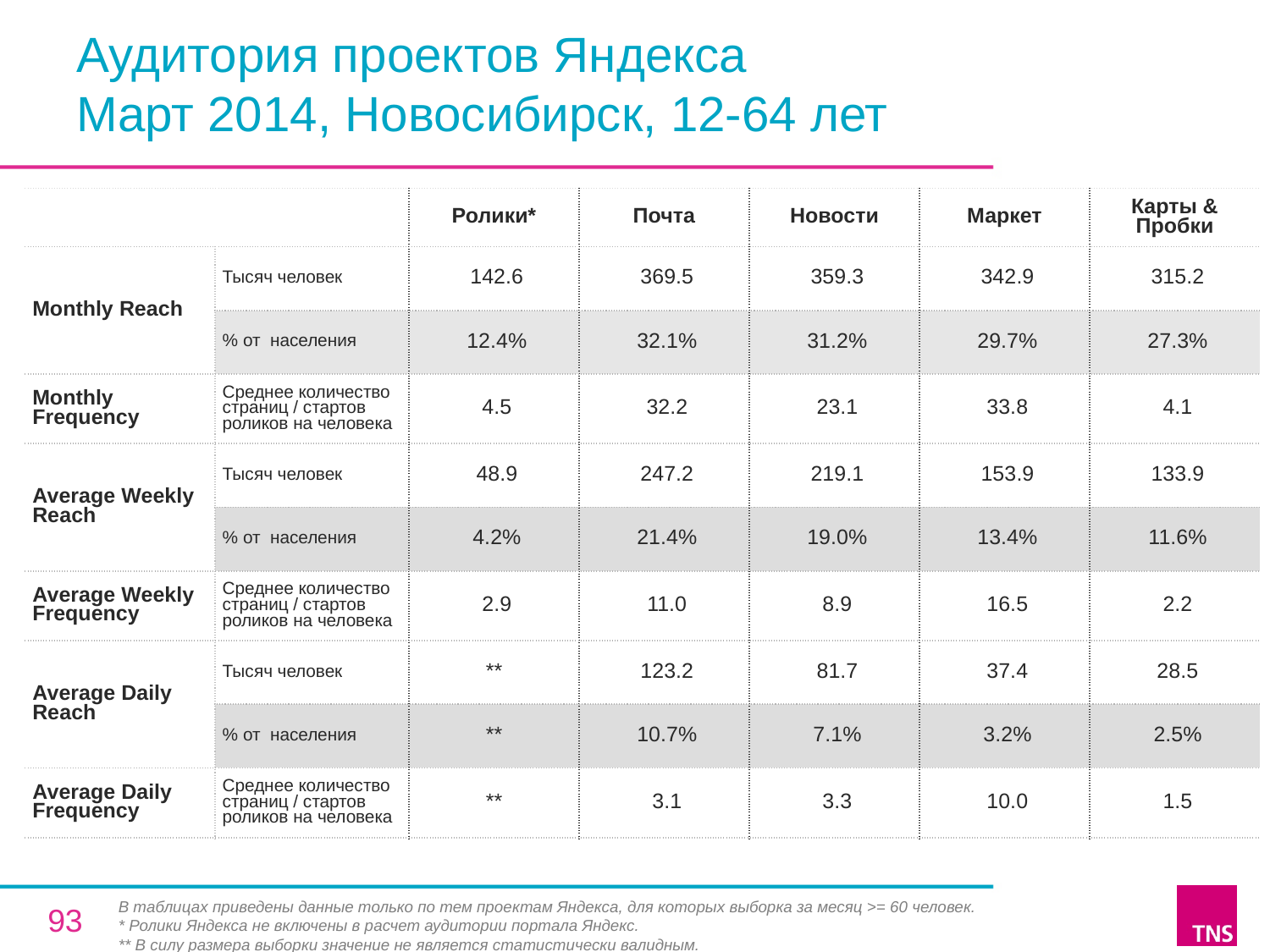

# Аудитория проектов Яндекса Март 2014, Новосибирск, 12-64 лет
|  |  | Ролики\* | Почта | Новости | Маркет | Карты & Пробки |
| --- | --- | --- | --- | --- | --- | --- |
| Monthly Reach | Тысяч человек | 142.6 | 369.5 | 359.3 | 342.9 | 315.2 |
|  | % от населения | 12.4% | 32.1% | 31.2% | 29.7% | 27.3% |
| Monthly Frequency | Среднее количество страниц / стартов роликов на человека | 4.5 | 32.2 | 23.1 | 33.8 | 4.1 |
| Average Weekly Reach | Тысяч человек | 48.9 | 247.2 | 219.1 | 153.9 | 133.9 |
|  | % от населения | 4.2% | 21.4% | 19.0% | 13.4% | 11.6% |
| Average Weekly Frequency | Среднее количество страниц / стартов роликов на человека | 2.9 | 11.0 | 8.9 | 16.5 | 2.2 |
| Average Daily Reach | Тысяч человек | \*\* | 123.2 | 81.7 | 37.4 | 28.5 |
|  | % от населения | \*\* | 10.7% | 7.1% | 3.2% | 2.5% |
| Average Daily Frequency | Среднее количество страниц / стартов роликов на человека | \*\* | 3.1 | 3.3 | 10.0 | 1.5 |
В таблицах приведены данные только по тем проектам Яндекса, для которых выборка за месяц >= 60 человек.
* Ролики Яндекса не включены в расчет аудитории портала Яндекс.
** В силу размера выборки значение не является статистически валидным.
93